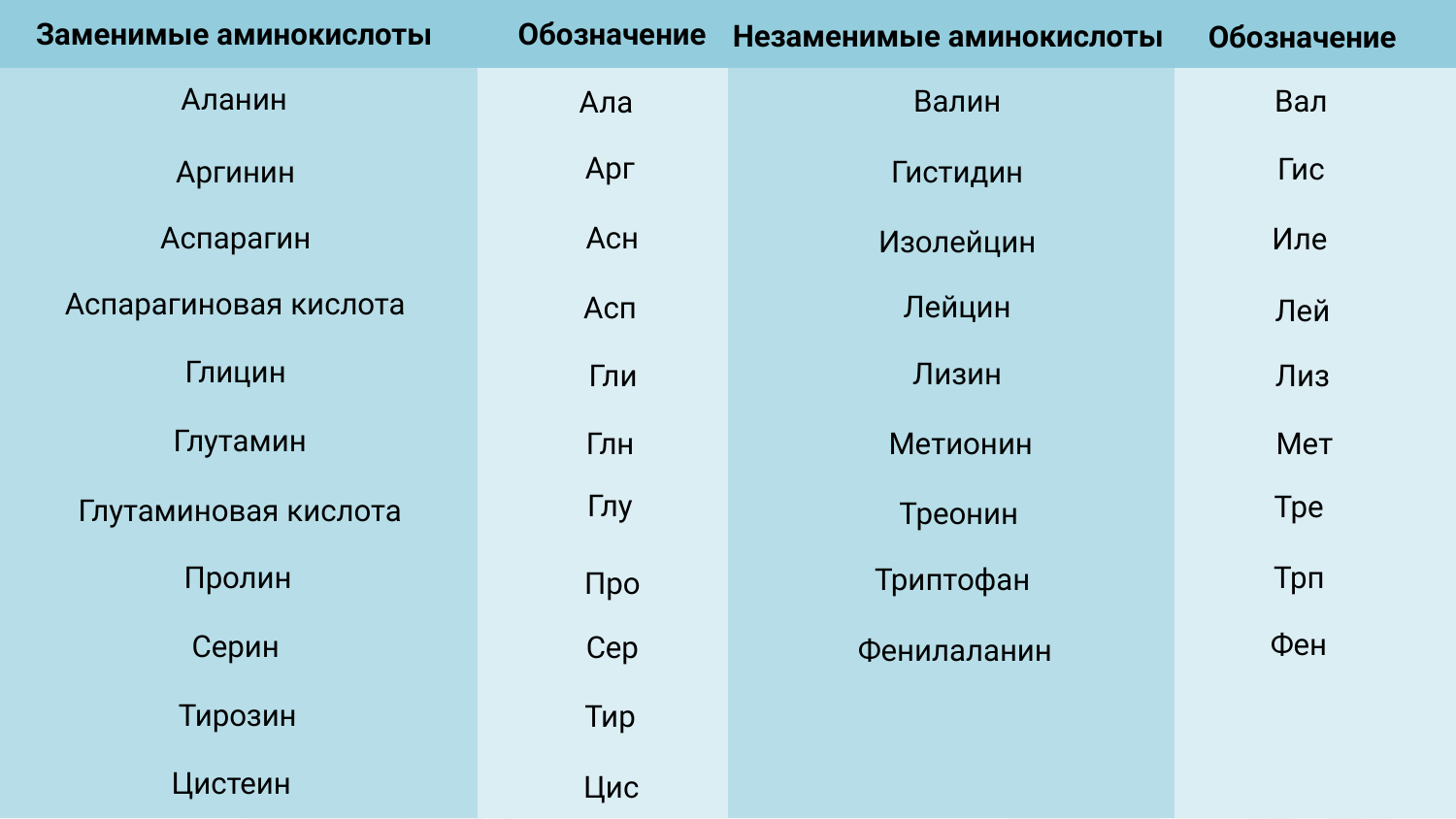

|  |  |  |  |
| --- | --- | --- | --- |
|  |  |  |  |
|  |  |  |  |
|  |  |  |  |
|  |  |  |  |
|  |  |  |  |
|  |  |  |  |
|  |  |  |  |
|  |  |  |  |
|  |  |  |  |
|  |  |  |  |
|  |  |  |  |
Обозначение
Заменимые аминокислоты
Незаменимые аминокислоты
Обозначение
Аланин
Валин
Вал
Ала
Арг
Гис
Аргинин
Гистидин
Аспарагин
Асн
Иле
Изолейцин
Аспарагиновая кислота
Лейцин
Асп
Лей
Глицин
Лизин
Гли
Лиз
Глутамин
Мет
Метионин
Глн
Глу
Тре
Глутаминовая кислота
Треонин
Пролин
Трп
Триптофан
Про
Фен
Серин
Сер
Фенилаланин
Тирозин
Тир
Цистеин
Цис